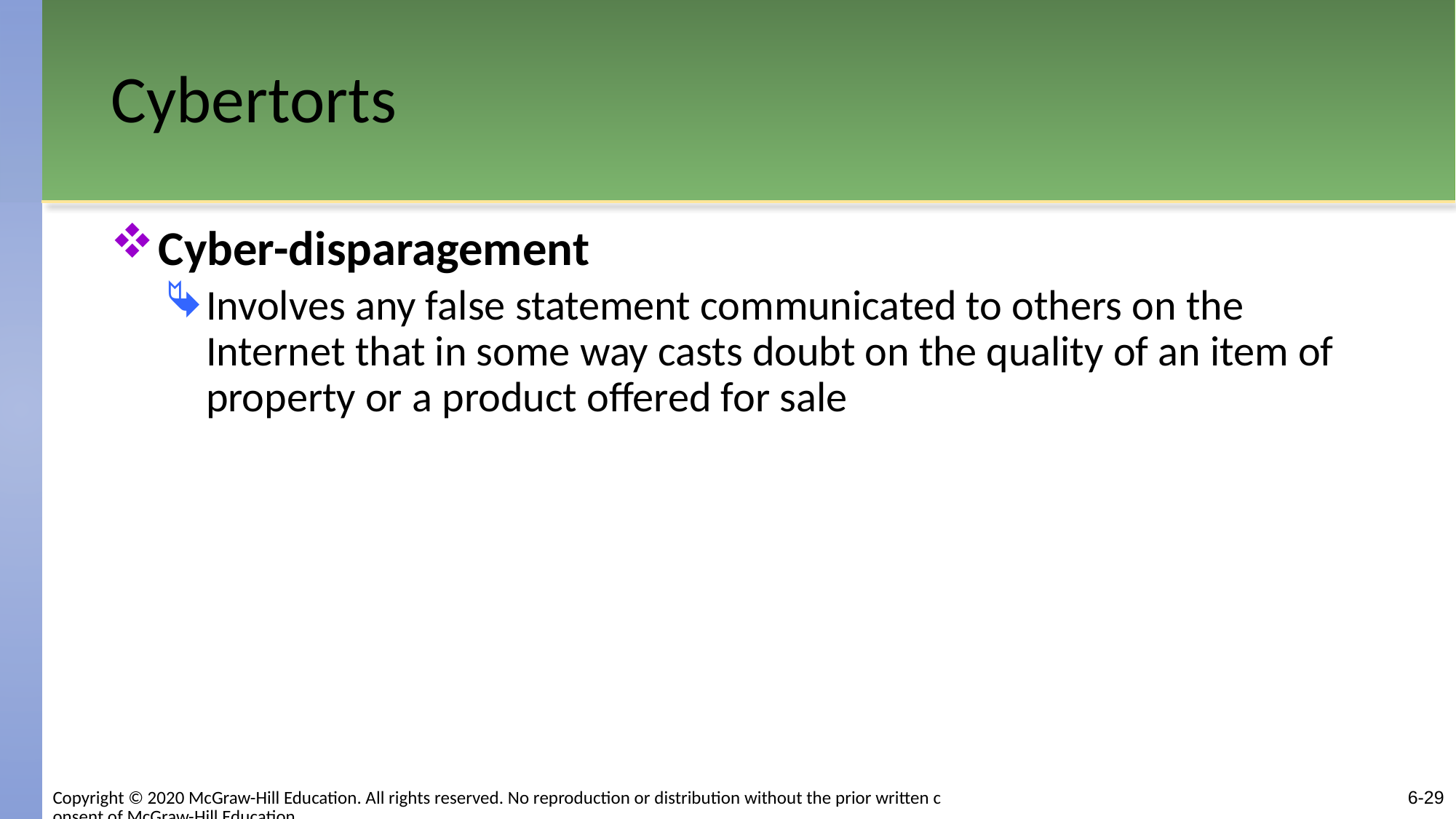

# Cybertorts
Cyber-disparagement
Involves any false statement communicated to others on the Internet that in some way casts doubt on the quality of an item of property or a product offered for sale

6-29
Copyright © 2020 McGraw-Hill Education. All rights reserved. No reproduction or distribution without the prior written consent of McGraw-Hill Education.